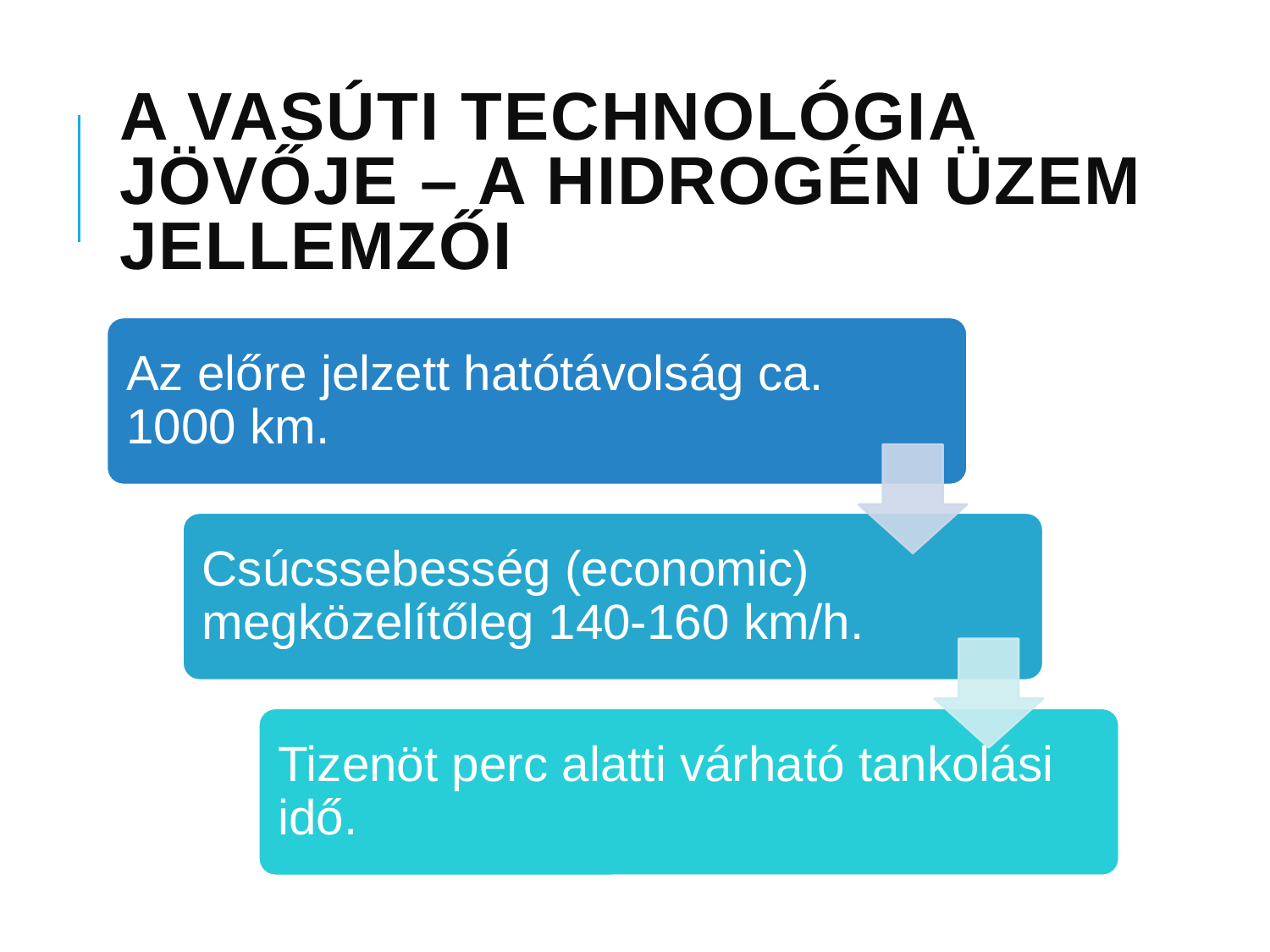

# A vasúti technológia jövője – a hidrogén üzem jellemzői
Az előre jelzett hatótávolság ca. 1000 km.
Csúcssebesség (economic) megközelítőleg 140-160 km/h.
Tizenöt perc alatti várható tankolási idő.